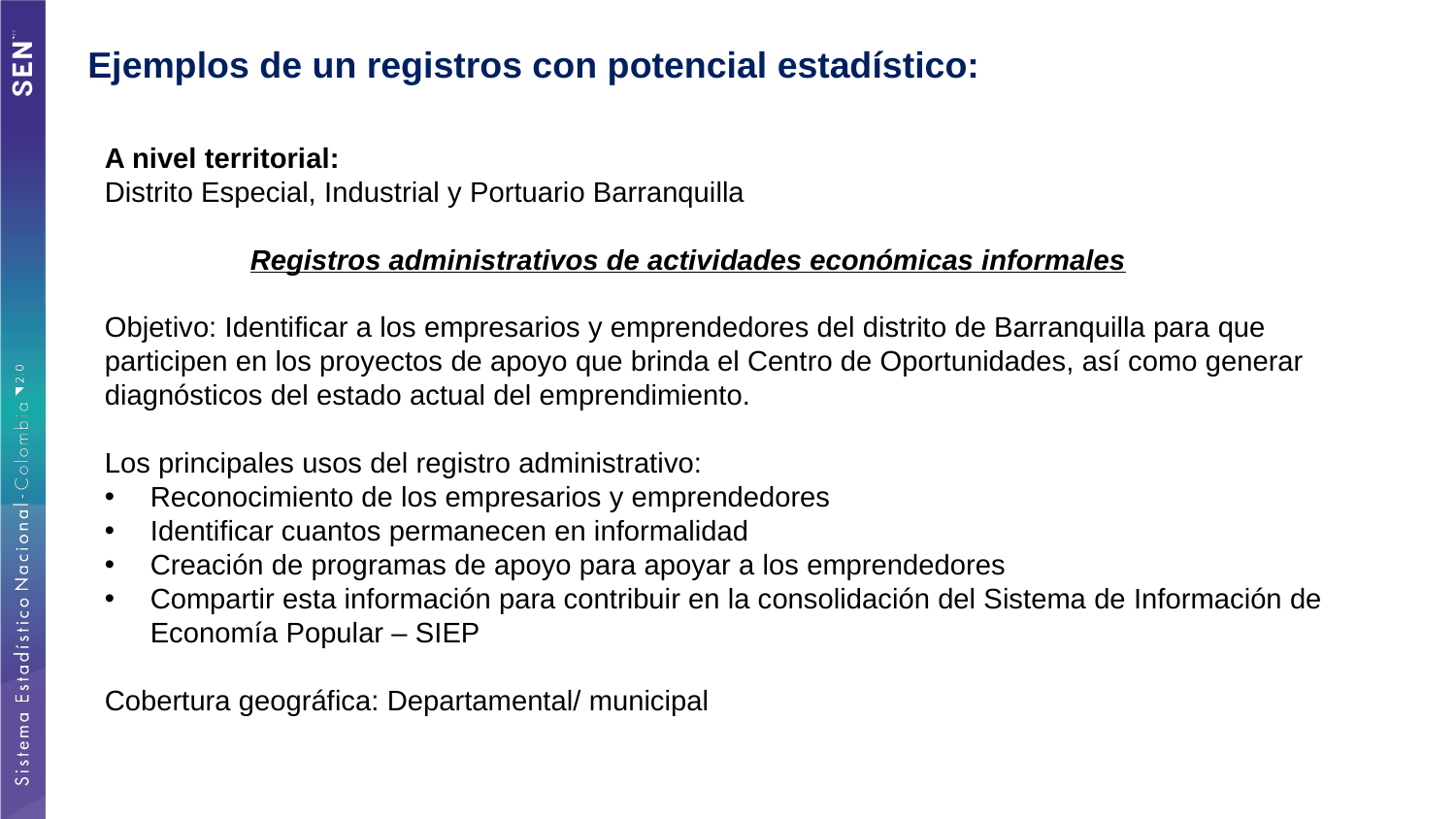

Ejemplos de un registros con potencial estadístico:
A nivel territorial:
Distrito Especial, Industrial y Portuario Barranquilla

	Registros administrativos de actividades económicas informales

Objetivo: Identificar a los empresarios y emprendedores del distrito de Barranquilla para que participen en los proyectos de apoyo que brinda el Centro de Oportunidades, así como generar diagnósticos del estado actual del emprendimiento.

Los principales usos del registro administrativo:
Reconocimiento de los empresarios y emprendedores
Identificar cuantos permanecen en informalidad
Creación de programas de apoyo para apoyar a los emprendedores
Compartir esta información para contribuir en la consolidación del Sistema de Información de Economía Popular – SIEP

Cobertura geográfica: Departamental/ municipal